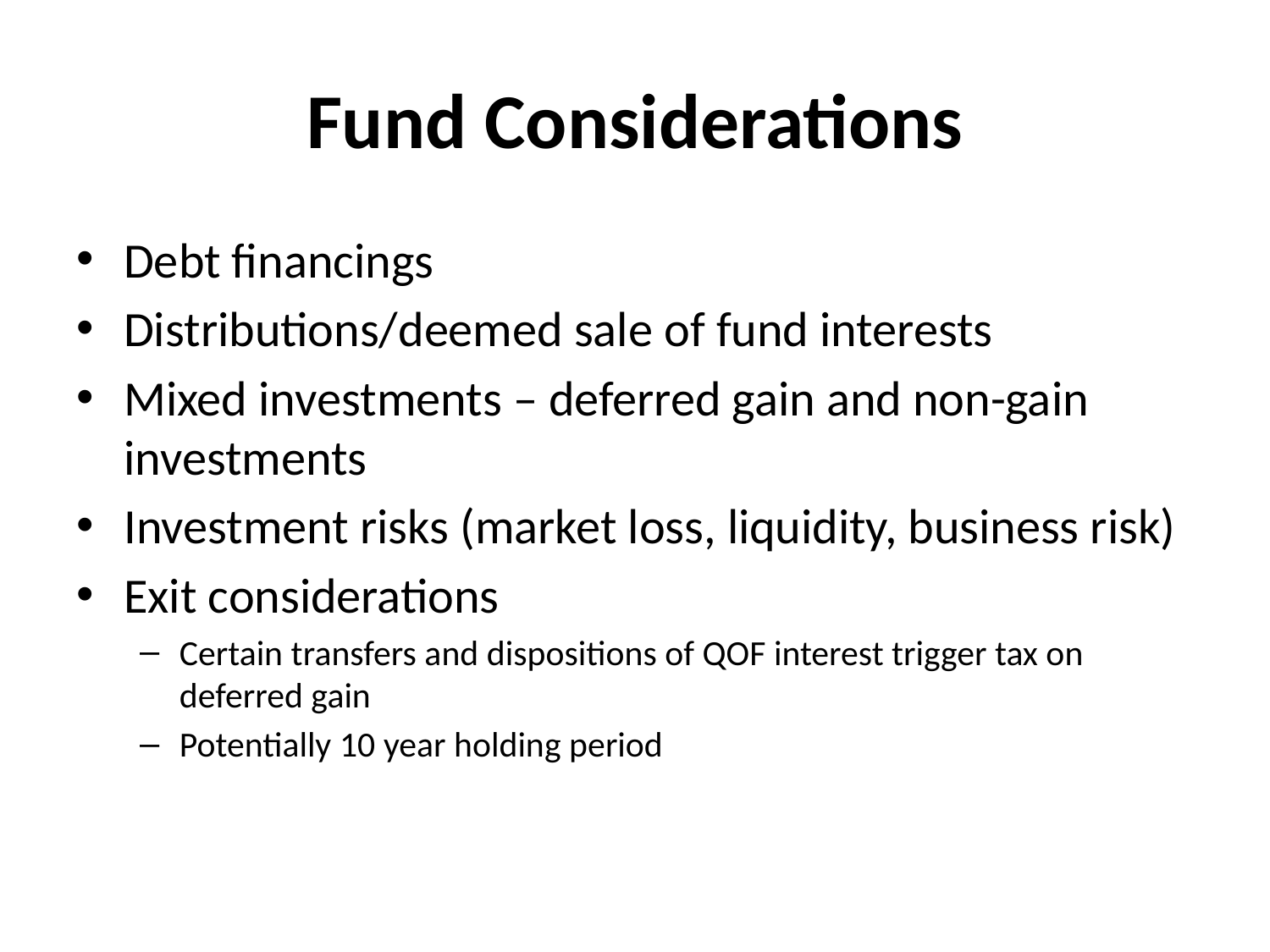

# Fund Considerations
Debt financings
Distributions/deemed sale of fund interests
Mixed investments – deferred gain and non-gain investments
Investment risks (market loss, liquidity, business risk)
Exit considerations
Certain transfers and dispositions of QOF interest trigger tax on deferred gain
Potentially 10 year holding period